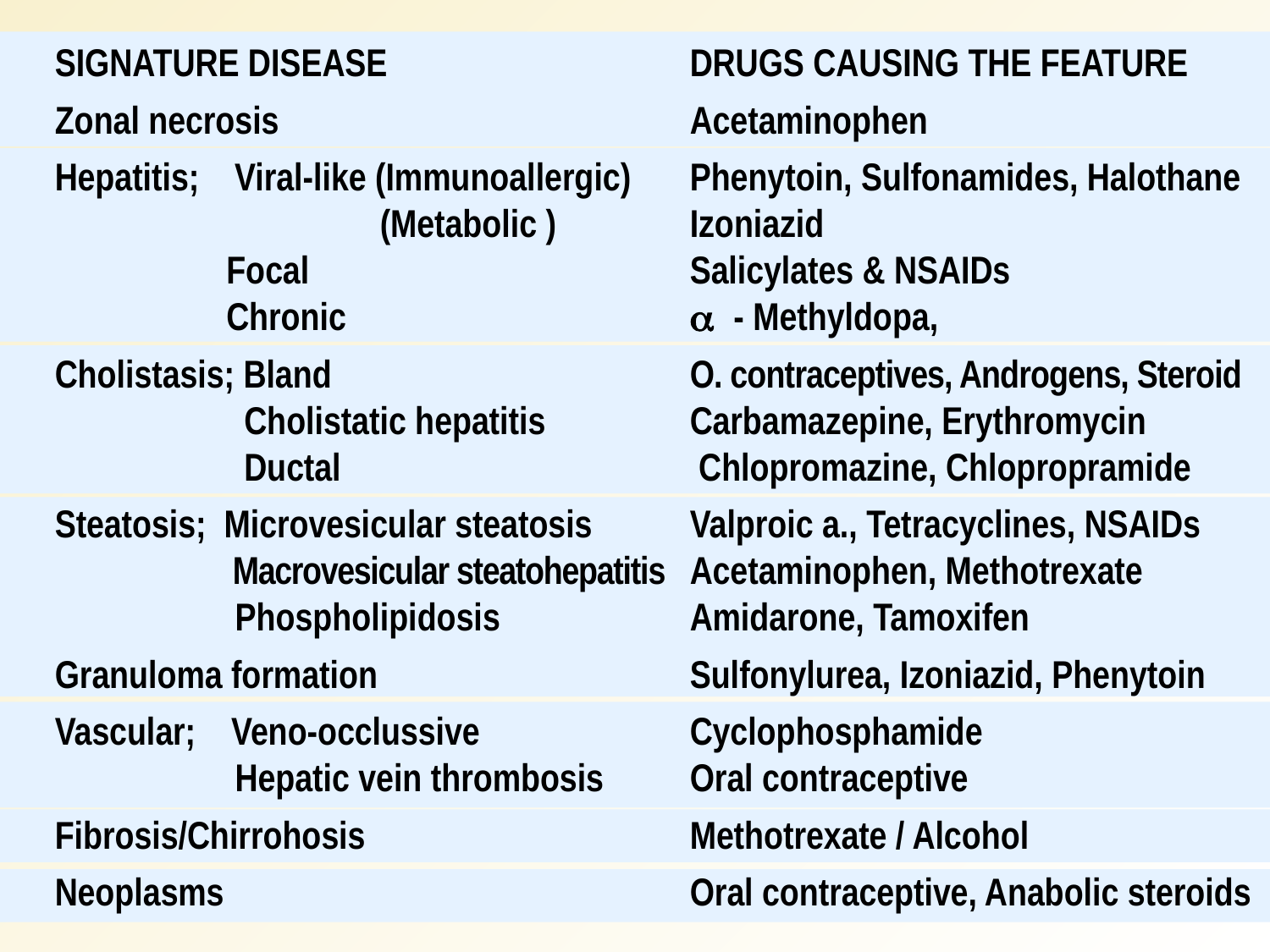

SIGNATURE DISEASE			DRUGS CAUSING THE FEATURE
Zonal necrosis				Acetaminophen
Hepatitis;    Viral-like (Immunoallergic)	Phenytoin, Sulfonamides, Halothane
		        (Metabolic )		Izoniazid
	     Focal			Salicylates & NSAIDs
	     Chronic 			α - Methyldopa,
Cholistasis; Bland 			O. contraceptives, Androgens, Steroid
	       Cholistatic hepatitis		Carbamazepine, Erythromycin
	       Ductal			 Chlopromazine, Chlopropramide
Steatosis;  Microvesicular steatosis	Valproic a., Tetracyclines, NSAIDs
                    Macrovesicular steatohepatitis	Acetaminophen, Methotrexate
	      Phospholipidosis		Amidarone, Tamoxifen
Granuloma formation			Sulfonylurea, Izoniazid, Phenytoin
Vascular;    Veno-occlussive 		Cyclophosphamide
	      Hepatic vein thrombosis	Oral contraceptive
Fibrosis/Chirrohosis			Methotrexate / Alcohol
Neoplasms				Oral contraceptive, Anabolic steroids